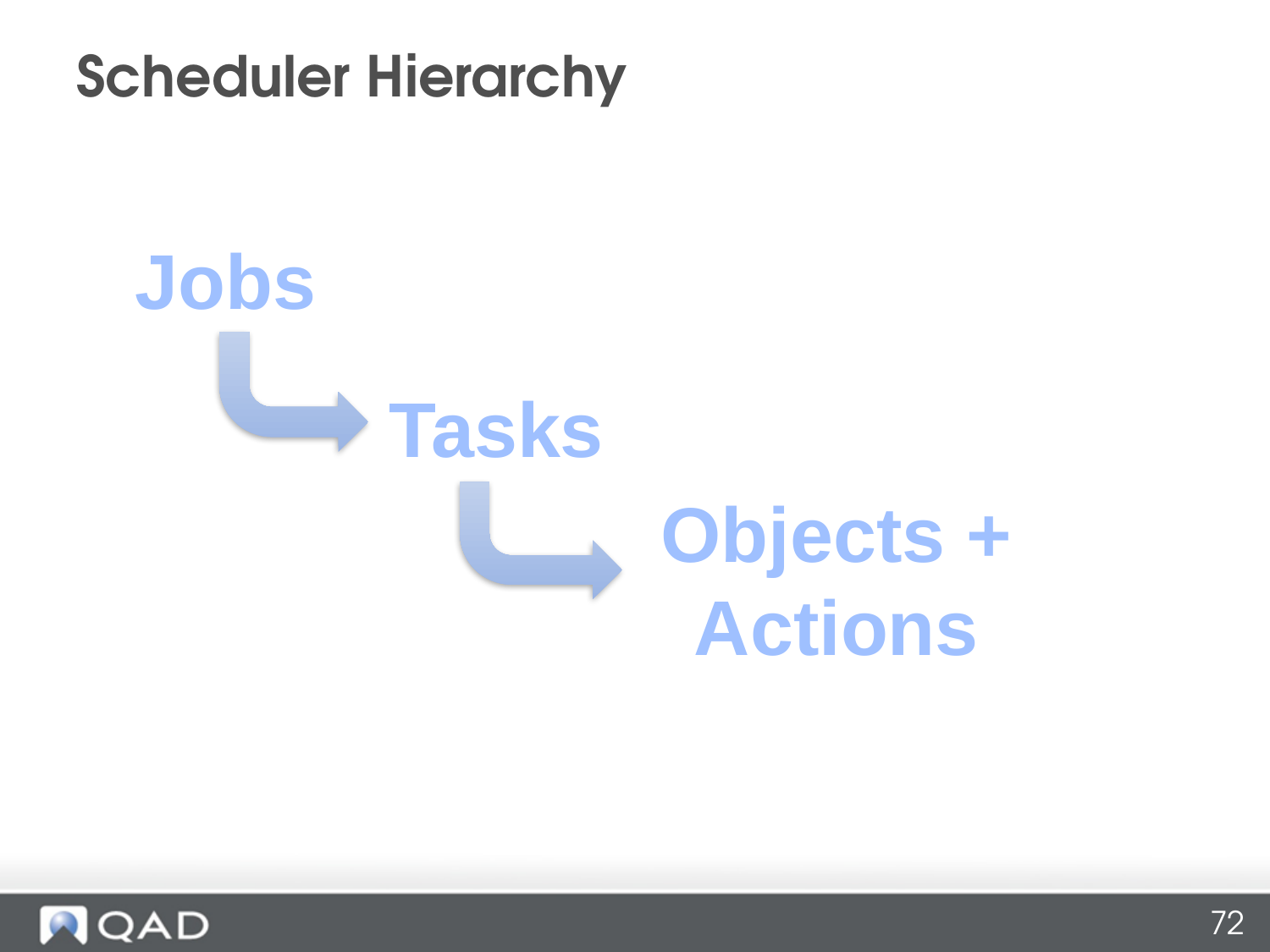

# Scheduler Hierarchy
Jobs

Tasks
Objects + Actions

72